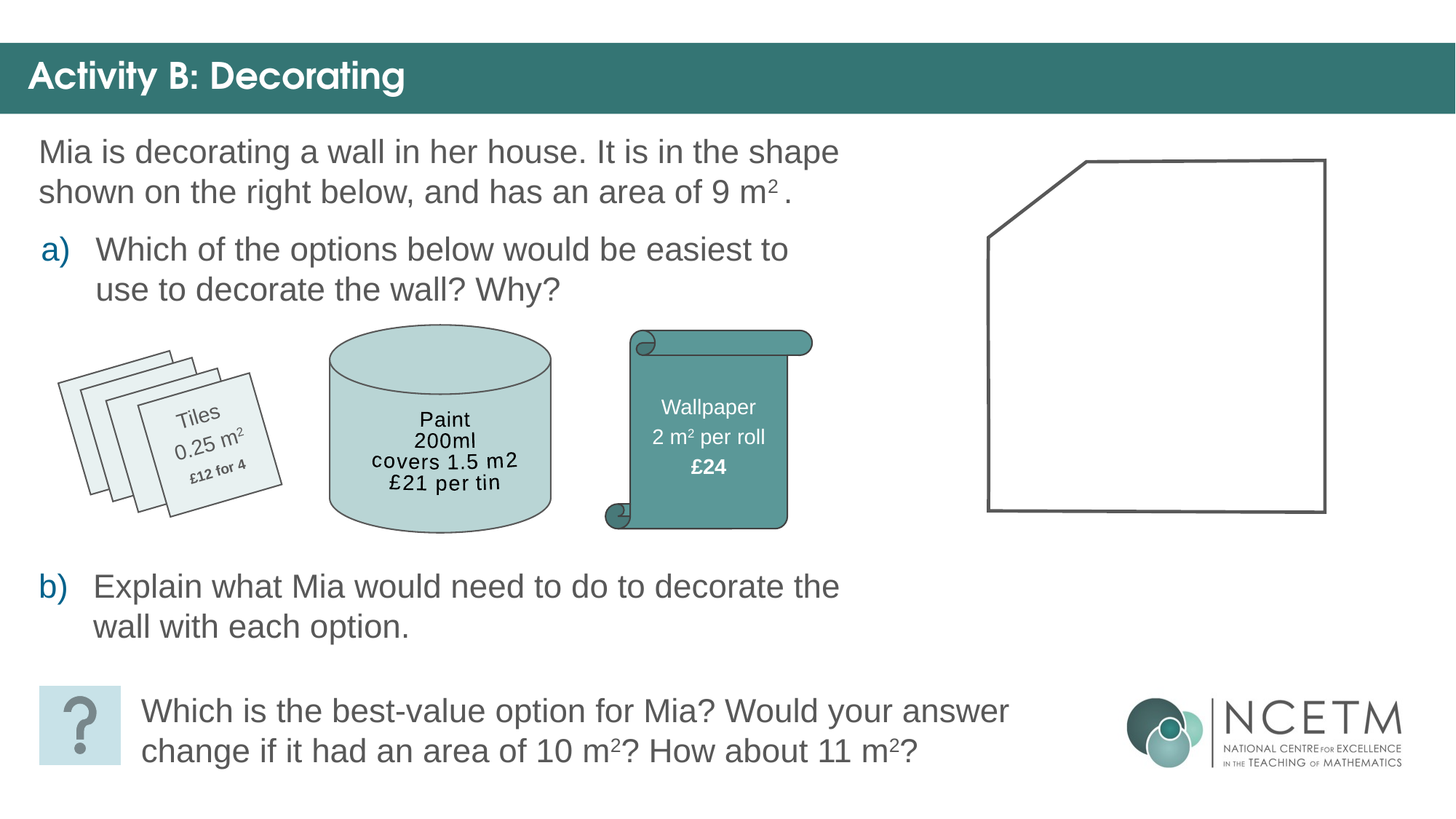

Activity B: Decorating
Mia is decorating a wall in her house. It is in the shape shown on the right below, and has an area of 9 m2 .

Which of the options below would be easiest to use to decorate the wall? Why?

Paint
200ml
covers 1.5 m2
£21 per tin

Wallpaper
2 m2 per roll
£24
Tiles 0.25m2
Tiles 0.25m2
Tiles 0.25m2
Tiles
0.25 m2
£12 for 4
Explain what Mia would need to do to decorate the wall with each option.
Which is the best-value option for Mia? Would your answer change if it had an area of 10 m2? How about 11 m2?